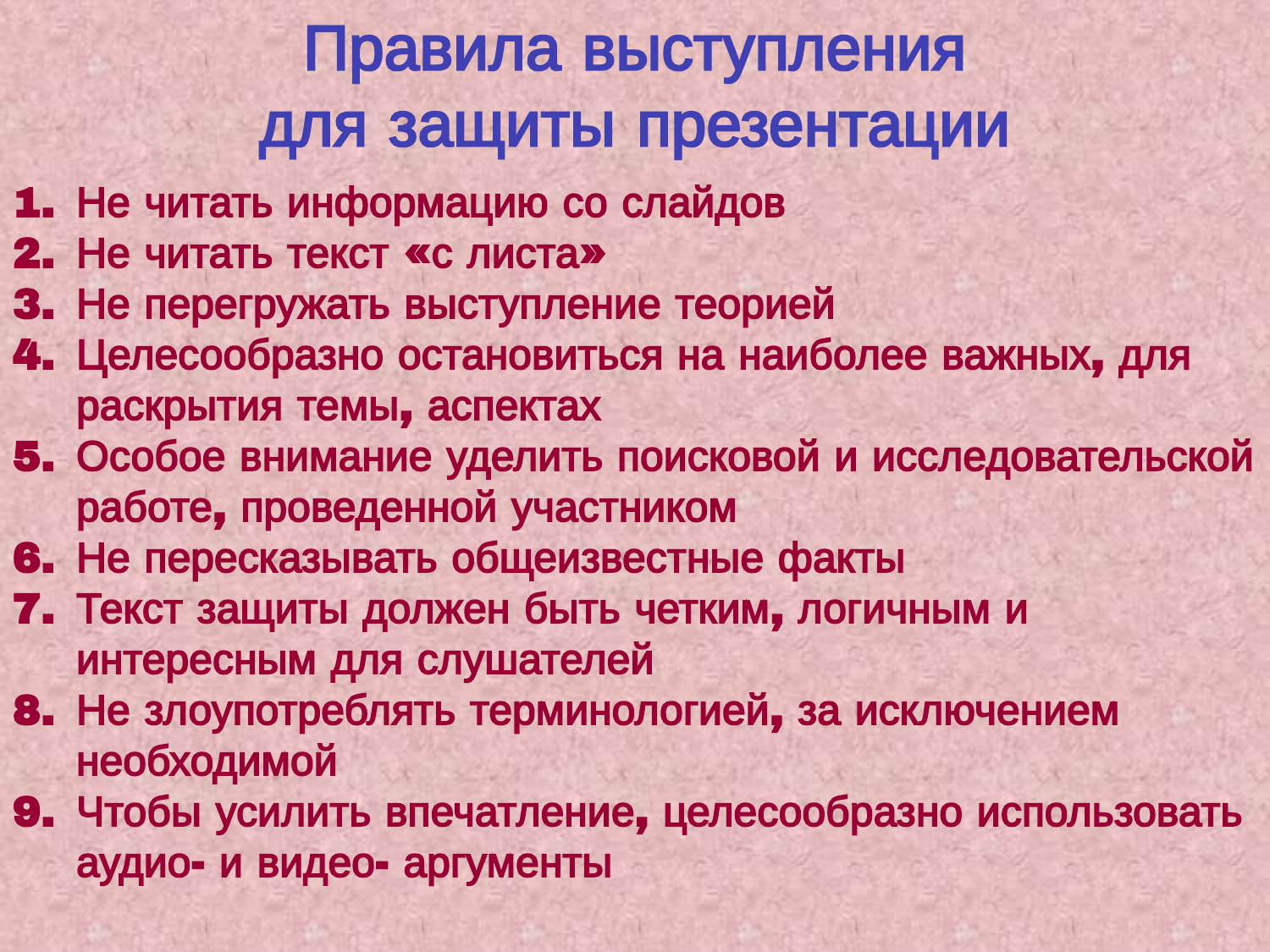

Правила выступления
для защиты презентации
Не читать информацию со слайдов
Не читать текст «с листа»
Не перегружать выступление теорией
Целесообразно остановиться на наиболее важных, для раскрытия темы, аспектах
Особое внимание уделить поисковой и исследовательской работе, проведенной участником
Не пересказывать общеизвестные факты
Текст защиты должен быть четким, логичным и интересным для слушателей
Не злоупотреблять терминологией, за исключением необходимой
Чтобы усилить впечатление, целесообразно использовать аудио- и видео- аргументы